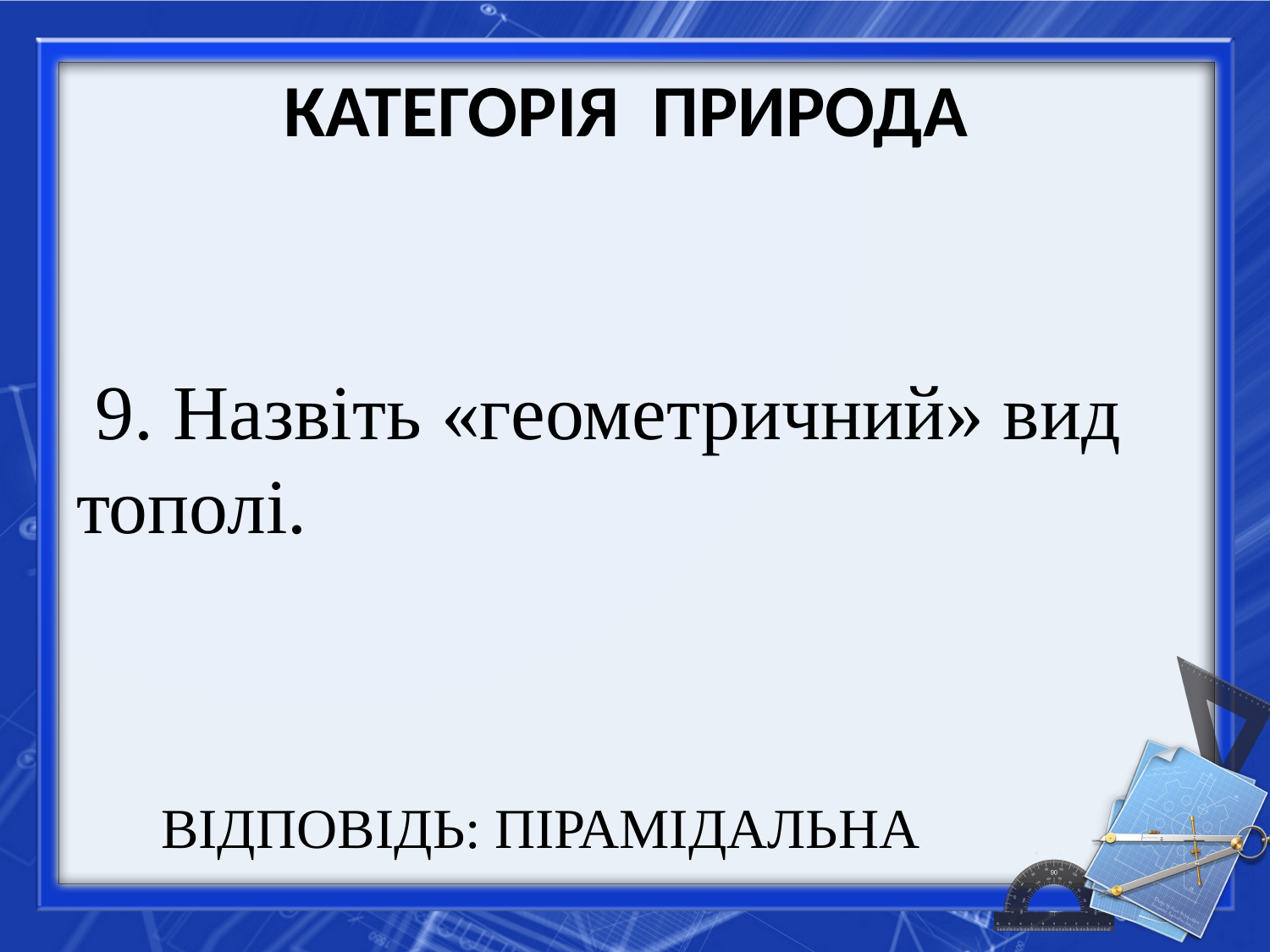

# КАТЕГОРІЯ  ПРИРОДА
 9. Назвіть «геометричний» вид тополі.
ВІДПОВІДЬ: ПІРАМІДАЛЬНА